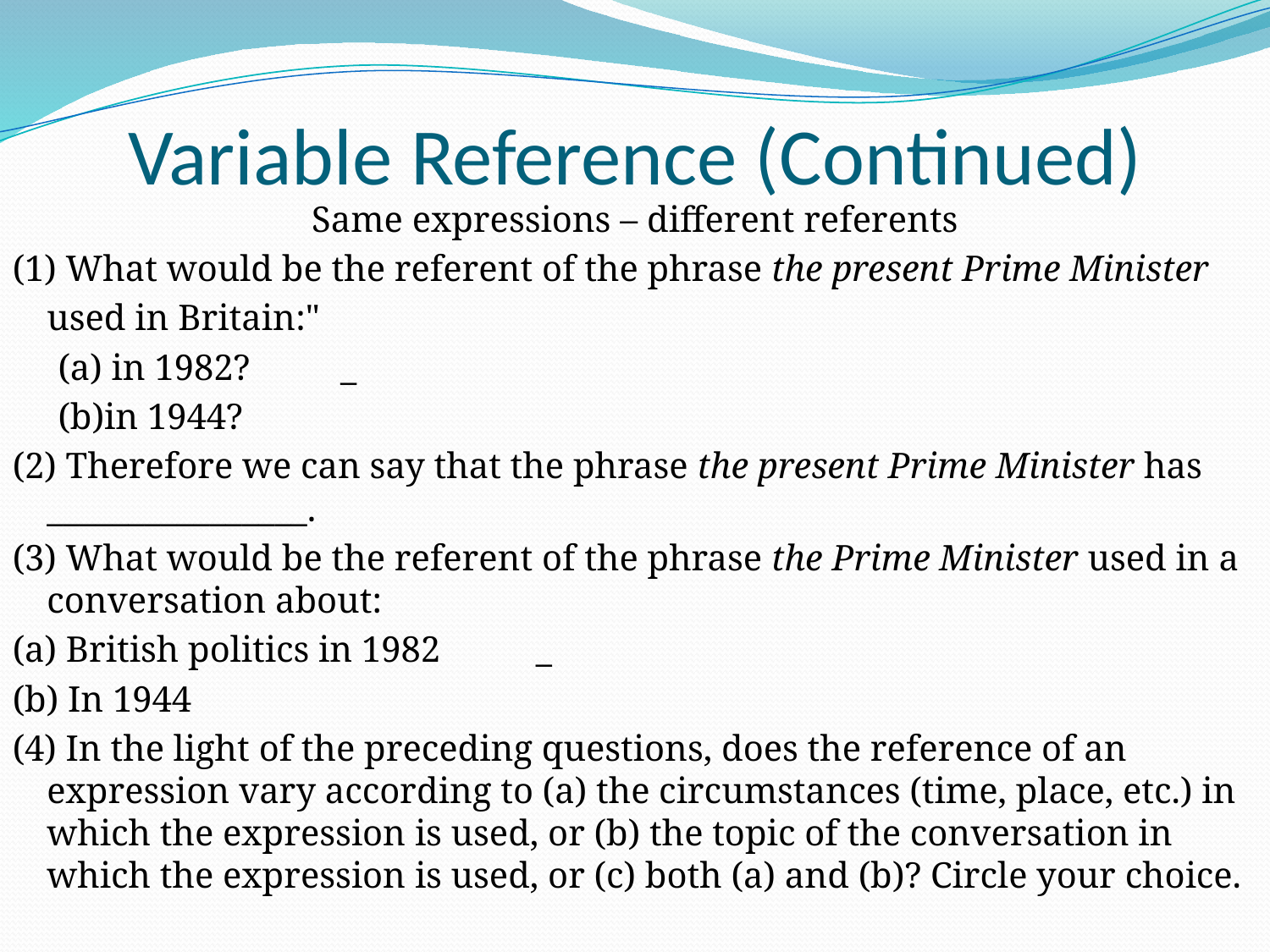

# Variable Reference (Continued)
Same expressions – different referents
(1) What would be the referent of the phrase the present Prime Minister
	used in Britain:"
     (a) in 1982?			_
     (b)in 1944?
(2) Therefore we can say that the phrase the present Prime Minister has ________________.
(3) What would be the referent of the phrase the Prime Minister used in a
conversation about:
(a) British politics in 1982	_
(b) In 1944
(4) In the light of the preceding questions, does the reference of an
expression vary according to (a) the circumstances (time, place, etc.) in
which the expression is used, or (b) the topic of the conversation in
which the expression is used, or (c) both (a) and (b)? Circle your choice.